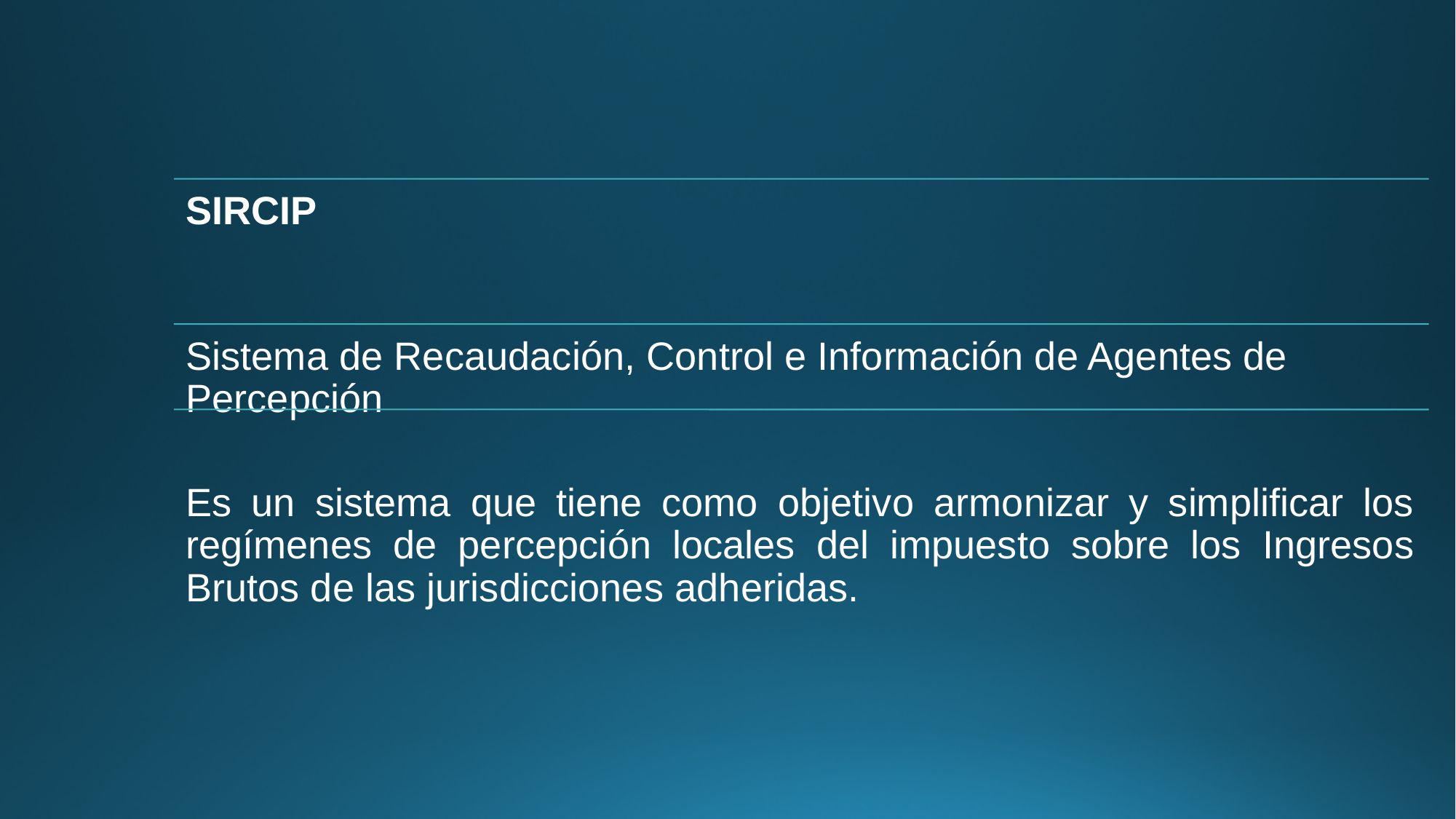

SIRCIP
Sistema de Recaudación, Control e Información de Agentes de Percepción

Es un sistema que tiene como objetivo armonizar y simplificar los regímenes de percepción locales del impuesto sobre los Ingresos Brutos de las jurisdicciones adheridas.